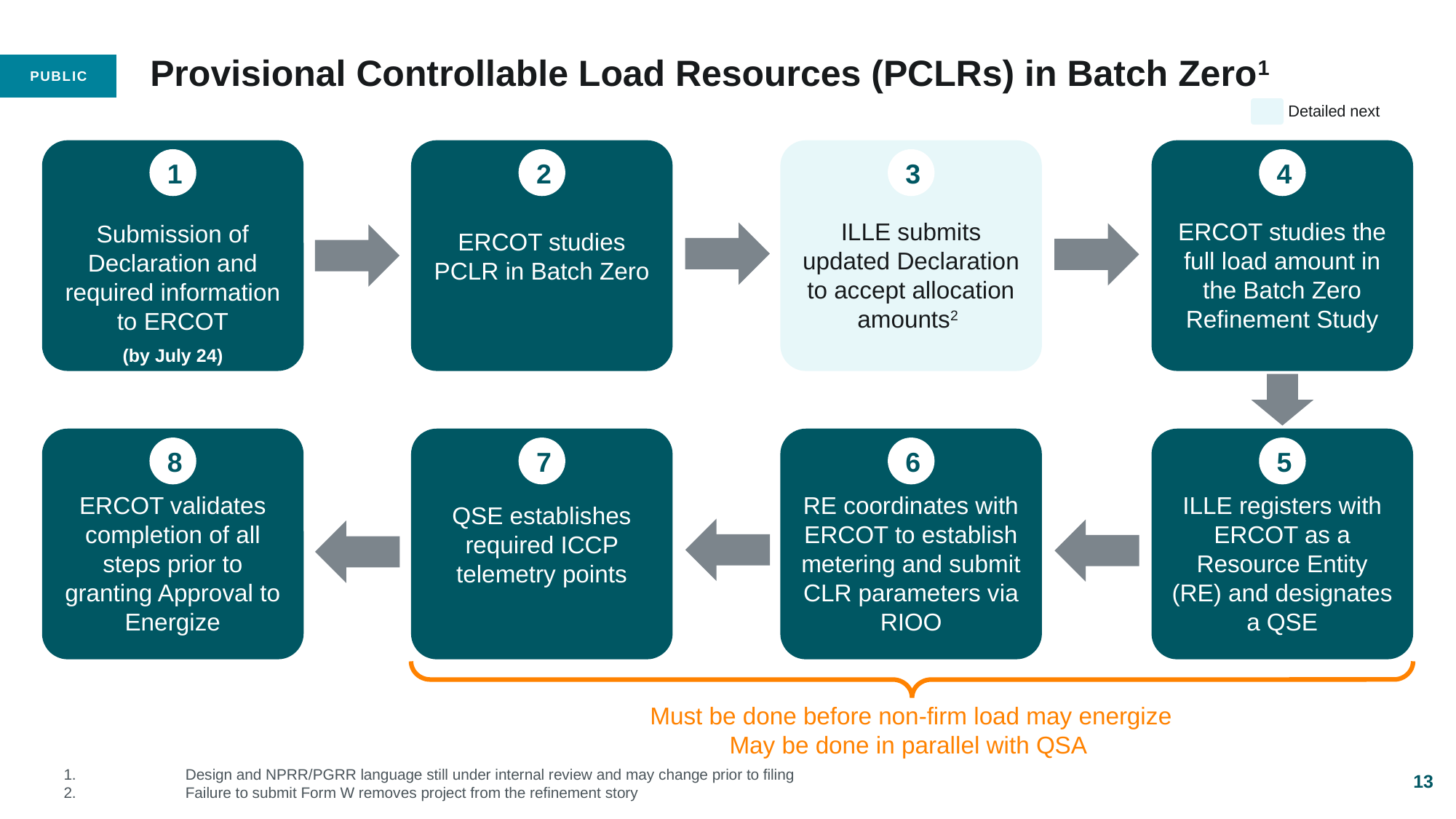

# Provisional Controllable Load Resources (PCLRs) in Batch Zero1

Detailed next

Submission of Declaration and required information to ERCOT
(by July 24)
ERCOT studies PCLR in Batch Zero

ILLE submits updated Declaration to accept allocation amounts2

ERCOT studies the full load amount in the Batch Zero Refinement Study
1
2
3
4

ERCOT validates completion of all steps prior to granting Approval to Energize
QSE establishes required ICCP telemetry points

RE coordinates with ERCOT to establish metering and submit CLR parameters via RIOO

ILLE registers with ERCOT as a Resource Entity (RE) and designates a QSE
8
7
6
5

Must be done before non-firm load may energize
May be done in parallel with QSA
13
1.	Design and NPRR/PGRR language still under internal review and may change prior to filing
2.	Failure to submit Form W removes project from the refinement story